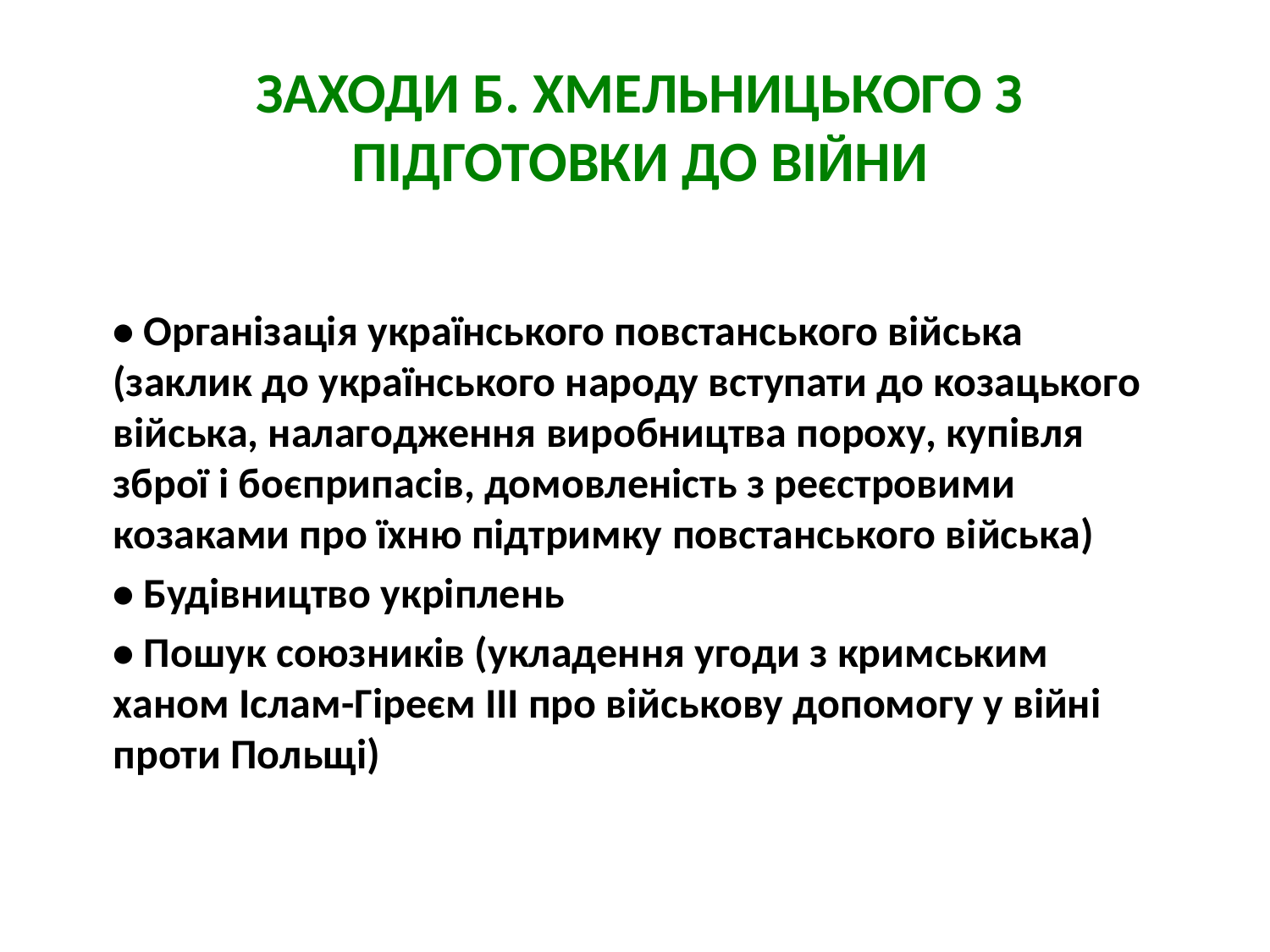

# Заходи Б. Хмельницького з підготовки до війни
• Організація українського повстанського війська (заклик до українського народу вступати до козацького війська, налагодження виробництва пороху, купівля зброї і боєприпасів, домовленість з реєстровими козаками про їхню підтримку повстанського війська)
• Будівництво укріплень
• Пошук союзників (укладення угоди з кримським ханом Іслам-Гіреєм ІІІ про військову допомогу у війні проти Польщі)